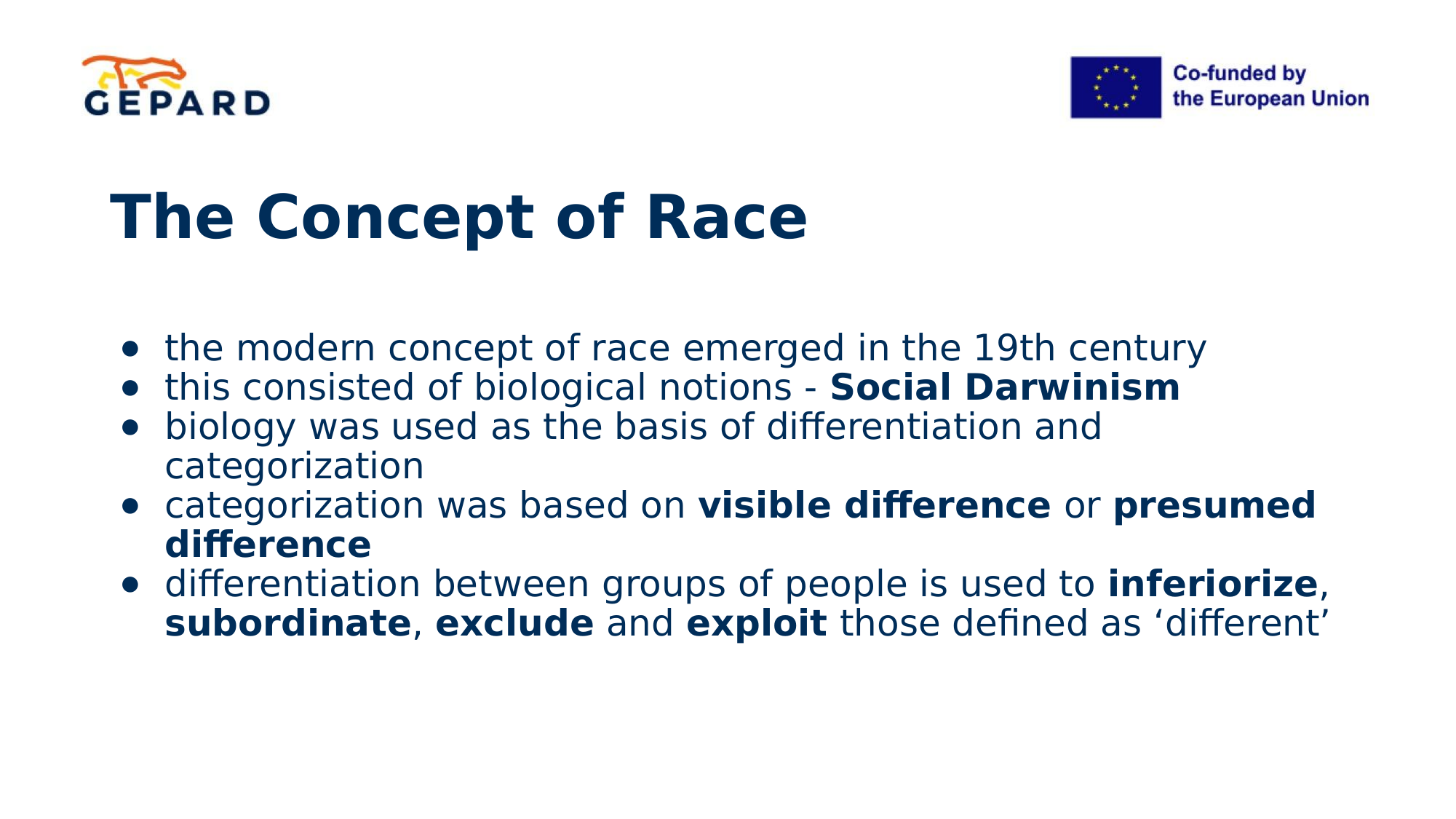

# The Concept of Race
the modern concept of race emerged in the 19th century
this consisted of biological notions - Social Darwinism
biology was used as the basis of differentiation and categorization
categorization was based on visible difference or presumed difference
differentiation between groups of people is used to inferiorize, subordinate, exclude and exploit those defined as ‘different’